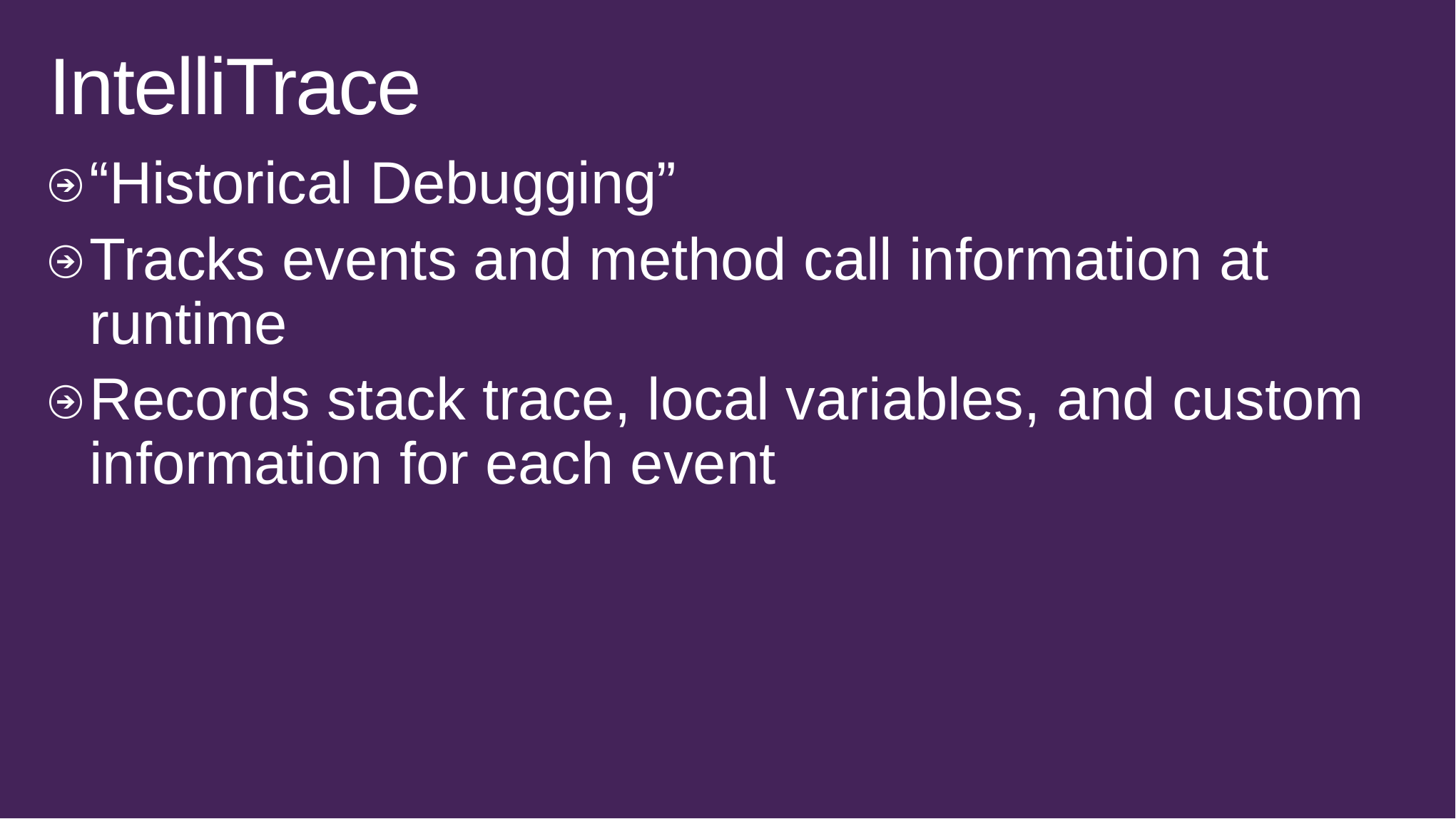

# IntelliTrace
“Historical Debugging”
Tracks events and method call information at runtime
Records stack trace, local variables, and custom information for each event